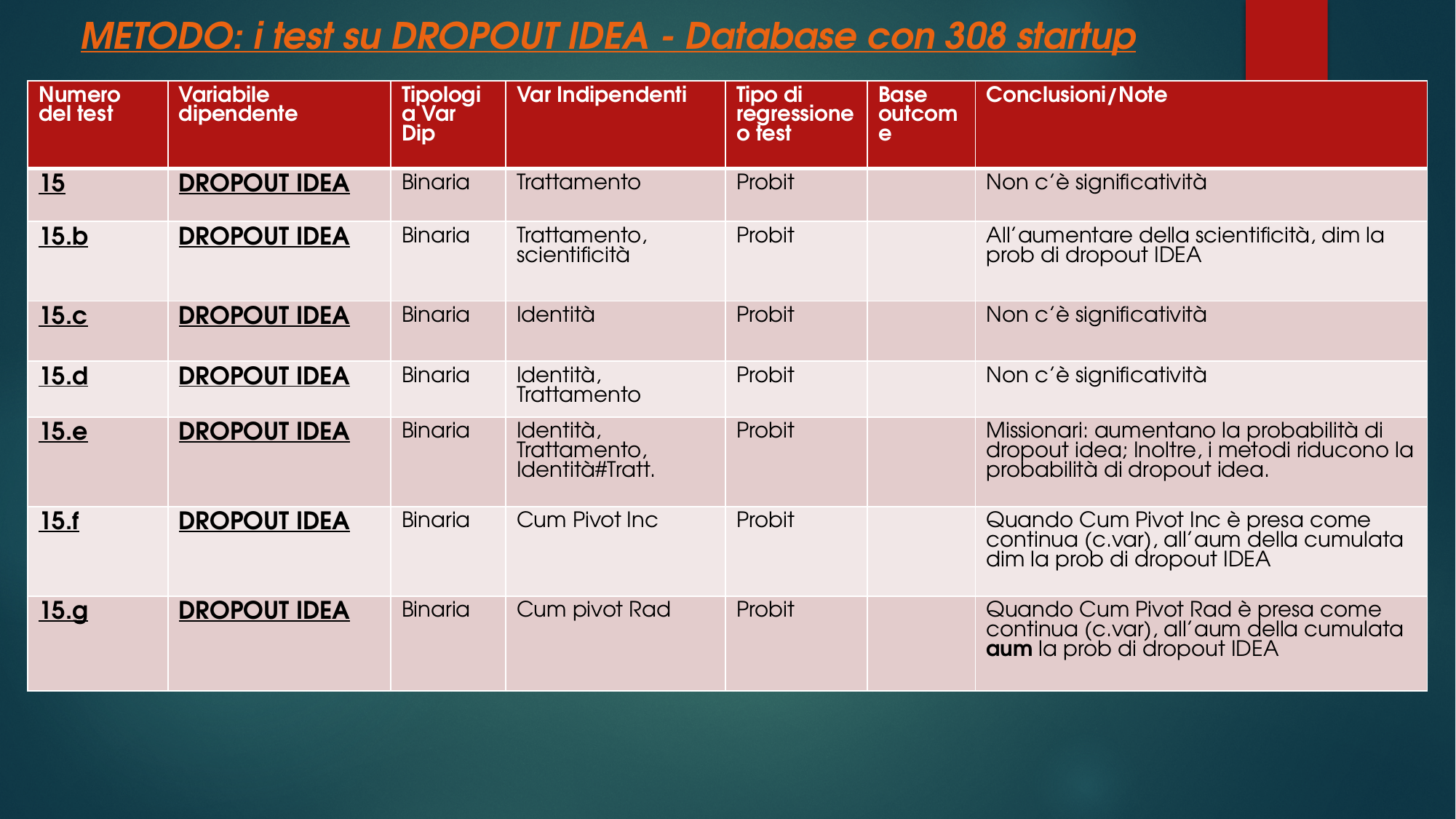

METODO: i test su DROPOUT IDEA - Database con 308 startup
| Numero del test | Variabile dipendente | Tipologia Var Dip | Var Indipendenti | Tipo di regressione o test | Base outcome | Conclusioni/Note |
| --- | --- | --- | --- | --- | --- | --- |
| 15 | DROPOUT IDEA | Binaria | Trattamento | Probit |  | Non c’è significatività |
| 15.b | DROPOUT IDEA | Binaria | Trattamento, scientificità | Probit |  | All’aumentare della scientificità, dim la prob di dropout IDEA |
| 15.c | DROPOUT IDEA | Binaria | Identità | Probit |  | Non c’è significatività |
| 15.d | DROPOUT IDEA | Binaria | Identità, Trattamento | Probit |  | Non c’è significatività |
| 15.e | DROPOUT IDEA | Binaria | Identità, Trattamento, Identità#Tratt. | Probit |  | Missionari: aumentano la probabilità di dropout idea; Inoltre, i metodi riducono la probabilità di dropout idea. |
| 15.f | DROPOUT IDEA | Binaria | Cum Pivot Inc | Probit |  | Quando Cum Pivot Inc è presa come continua (c.var), all’aum della cumulata dim la prob di dropout IDEA |
| 15.g | DROPOUT IDEA | Binaria | Cum pivot Rad | Probit |  | Quando Cum Pivot Rad è presa come continua (c.var), all’aum della cumulata aum la prob di dropout IDEA |